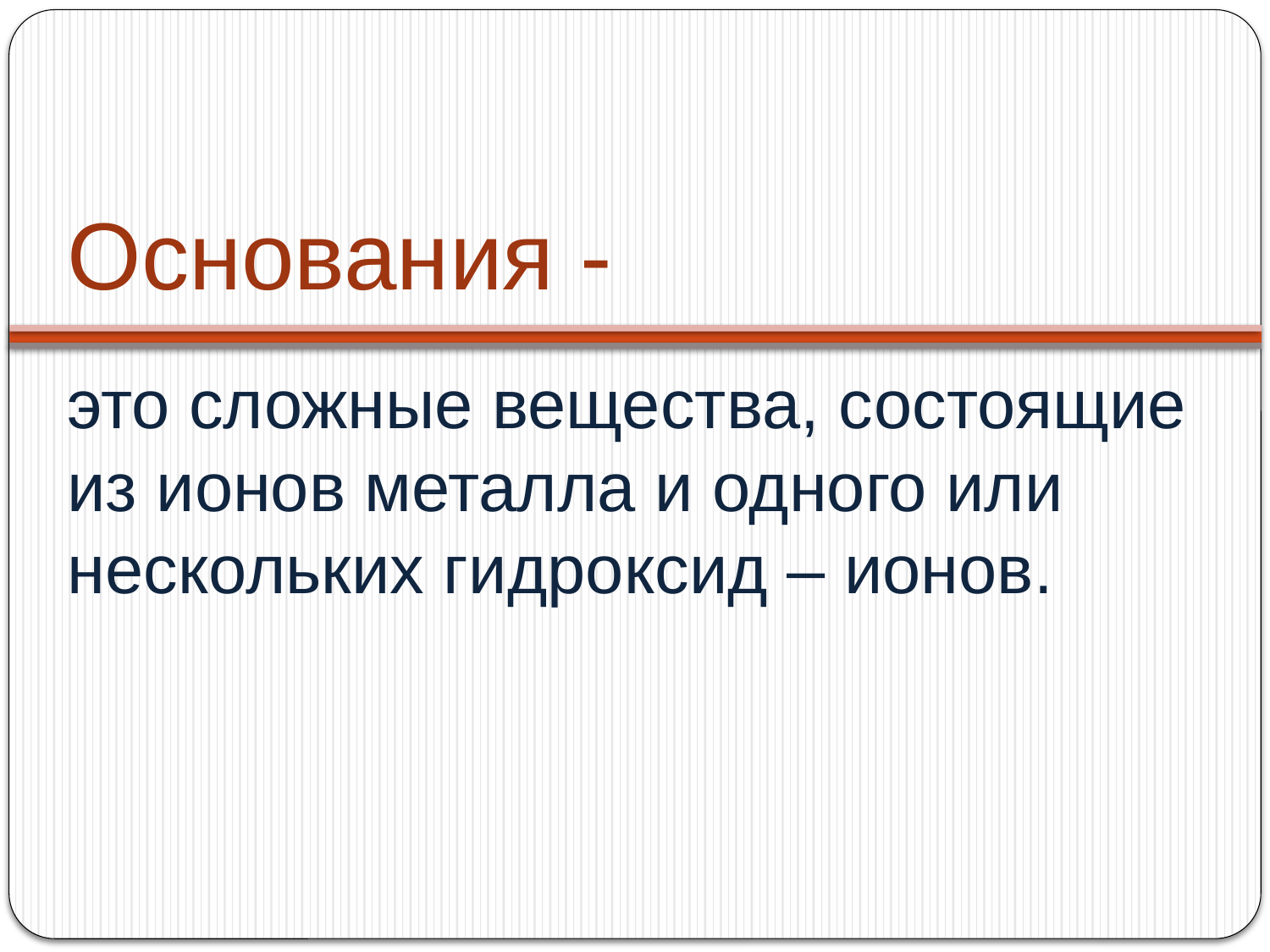

# Основания -
это сложные вещества, состоящие из ионов металла и одного или нескольких гидроксид – ионов.